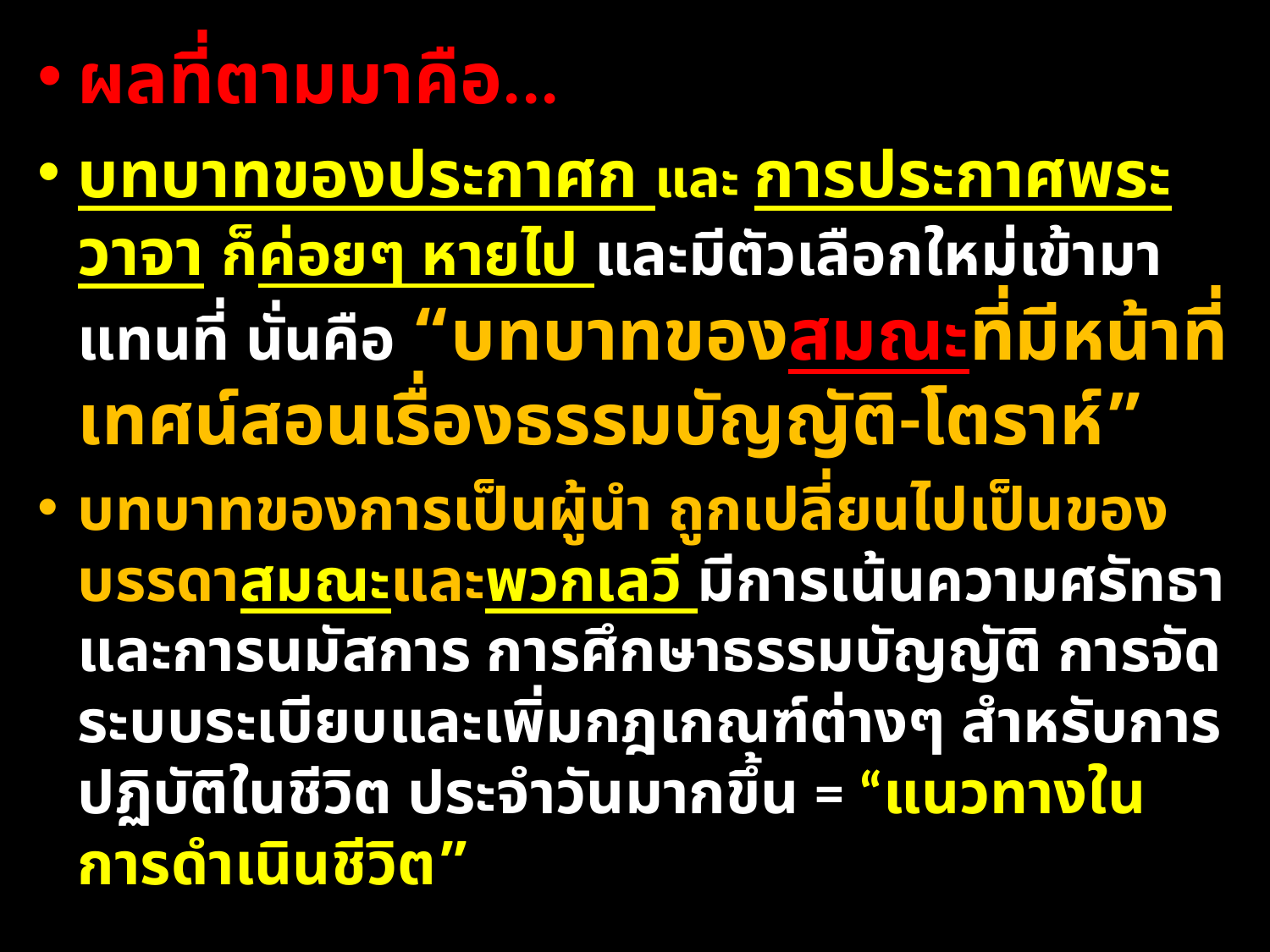

ผลที่ตามมาคือ...
บทบาทของประกาศก และ การประกาศพระวาจา ก็ค่อยๆ หายไป และมีตัวเลือกใหม่เข้ามาแทนที่ นั่นคือ “บทบาทของสมณะที่มีหน้าที่เทศน์สอนเรื่องธรรมบัญญัติ-โตราห์”
บทบาทของการเป็นผู้นำ ถูกเปลี่ยนไปเป็นของบรรดาสมณะและพวกเลวี มีการเน้นความศรัทธาและการนมัสการ การศึกษาธรรมบัญญัติ การจัดระบบระเบียบและเพิ่มกฎเกณฑ์ต่างๆ สำหรับการปฏิบัติในชีวิต ประจำวันมากขึ้น = “แนวทางในการดำเนินชีวิต”